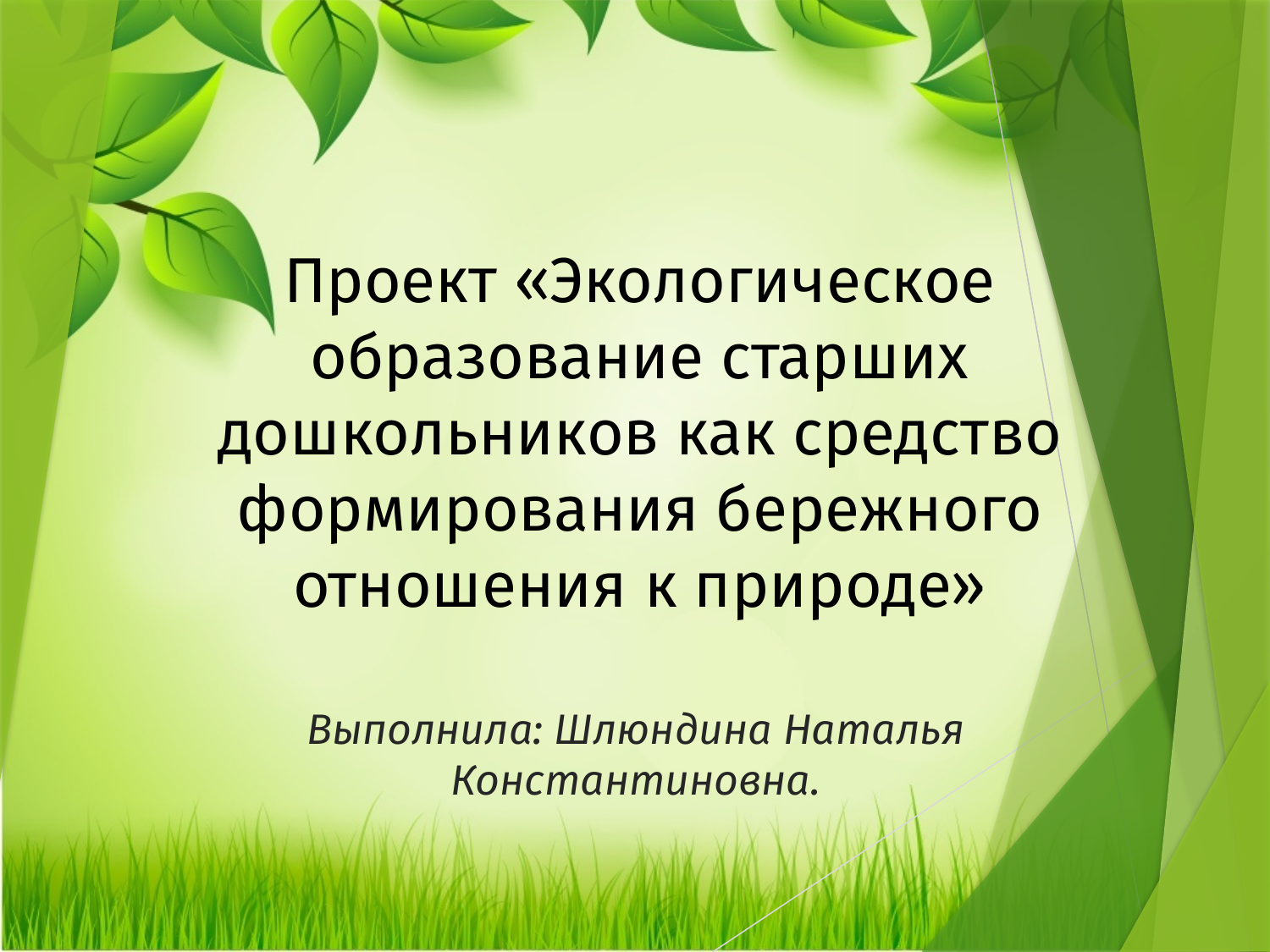

# Проект «Экологическое образование старших дошкольников как средство формирования бережного отношения к природе»
Выполнила: Шлюндина Наталья Константиновна.